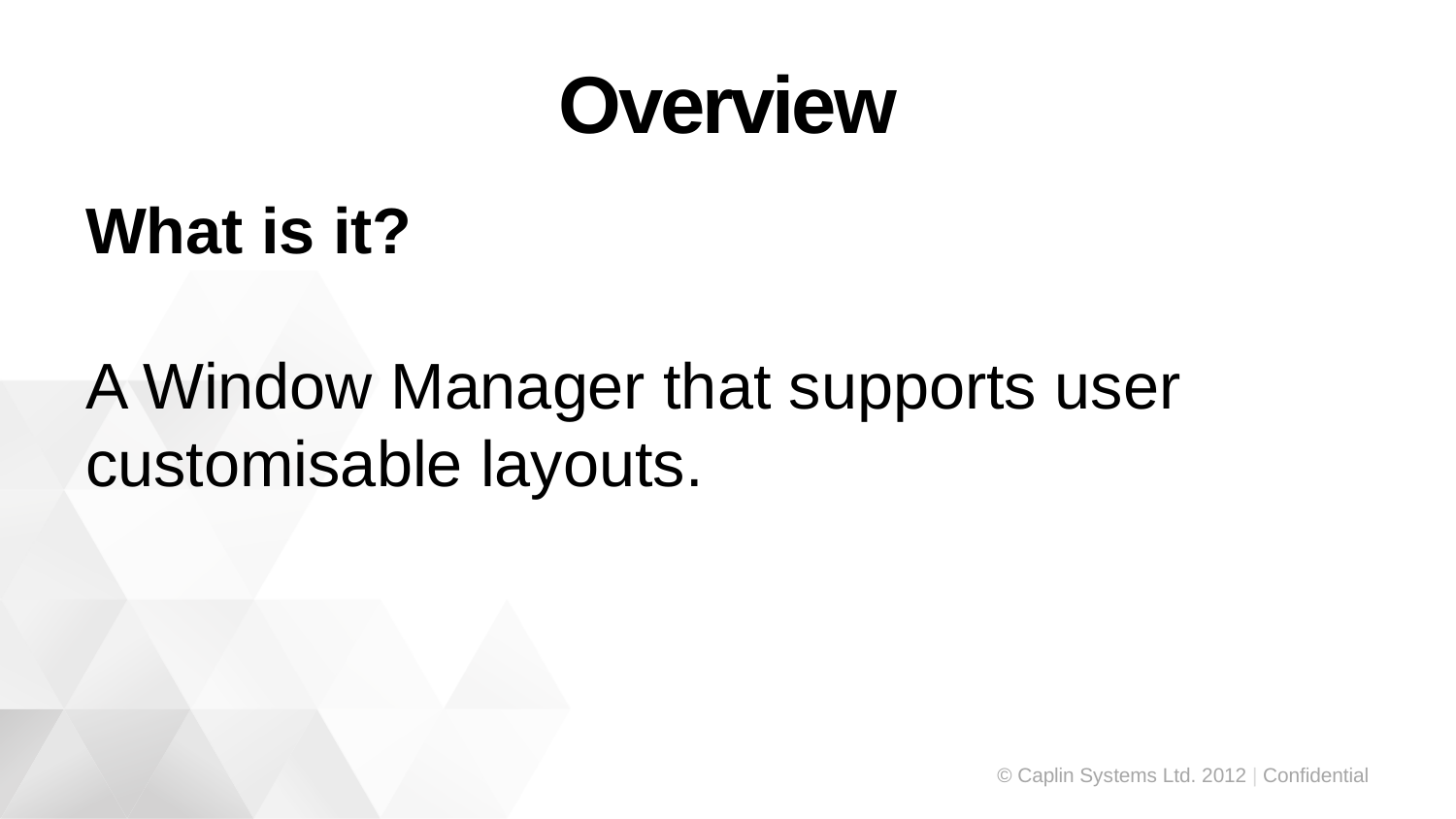

# Overview
What is it?

A Window Manager that supports user customisable layouts.